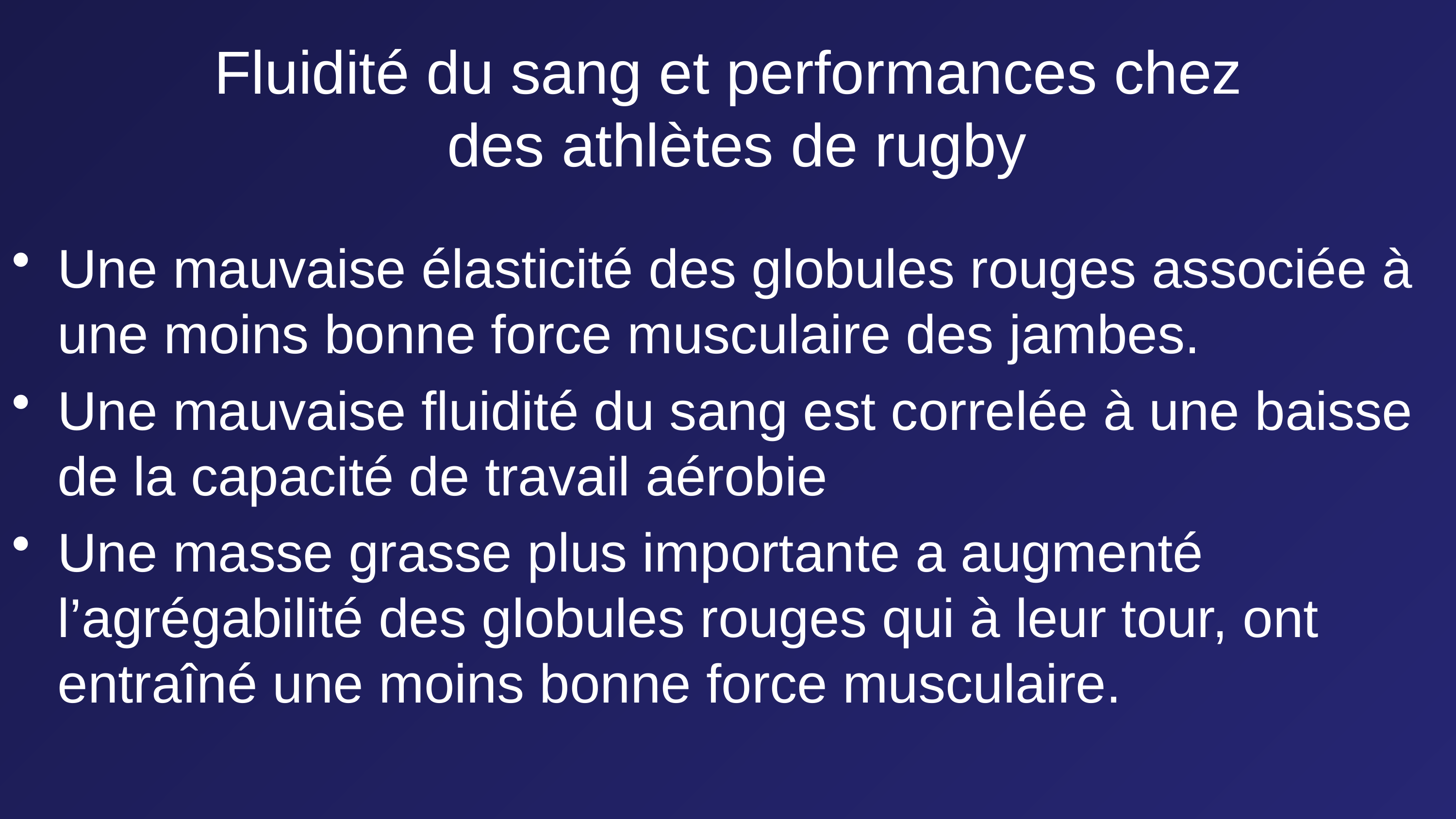

# Fluidité du sang et performances chez des athlètes de rugby
Une mauvaise élasticité des globules rouges associée à une moins bonne force musculaire des jambes.
Une mauvaise fluidité du sang est correlée à une baisse de la capacité de travail aérobie
Une masse grasse plus importante a augmenté l’agrégabilité des globules rouges qui à leur tour, ont entraîné une moins bonne force musculaire.